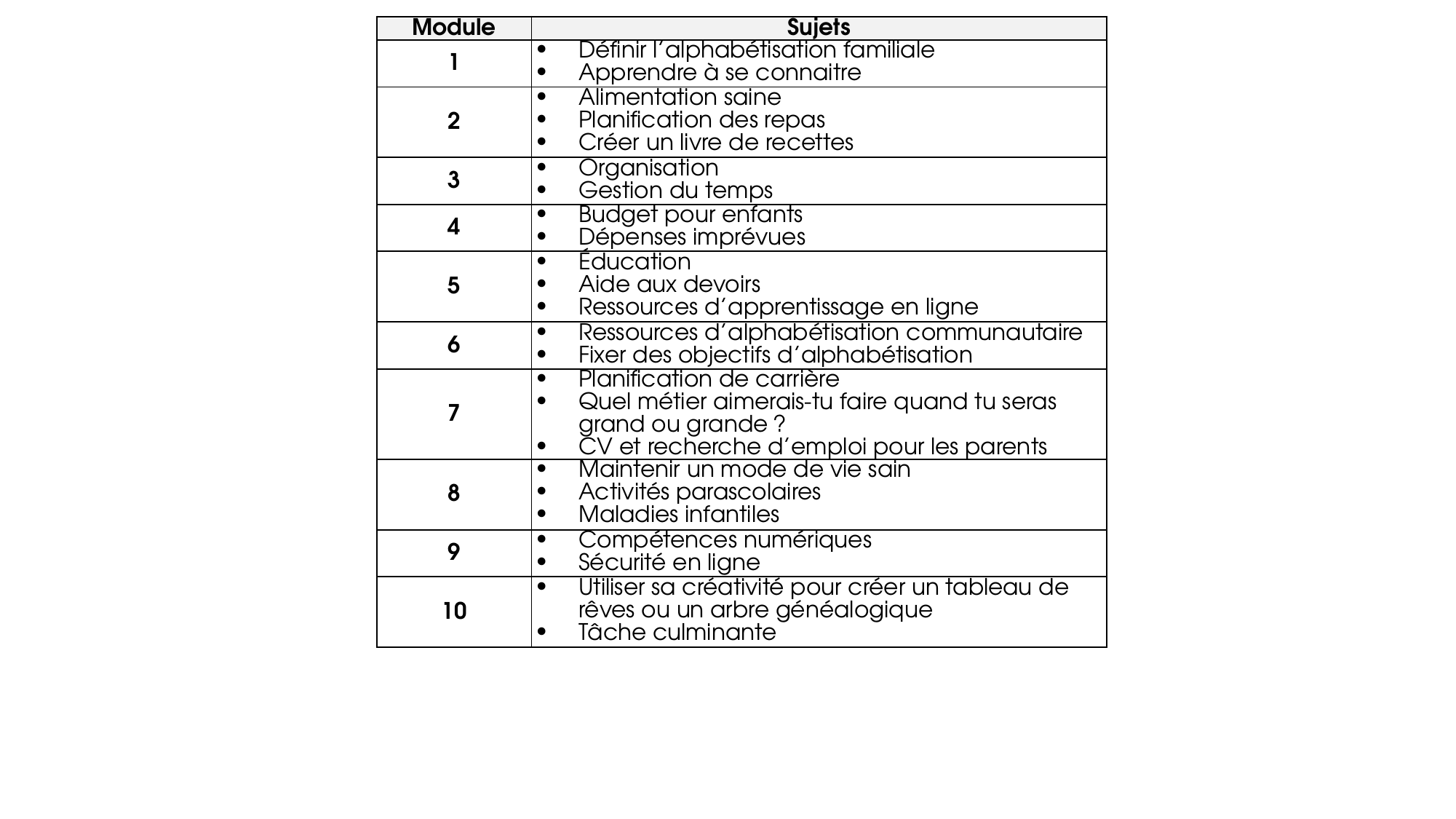

| Module | Sujets |
| --- | --- |
| 1 | Définir l’alphabétisation familiale Apprendre à se connaitre |
| 2 | Alimentation saine Planification des repas Créer un livre de recettes |
| 3 | Organisation Gestion du temps |
| 4 | Budget pour enfants Dépenses imprévues |
| 5 | Éducation Aide aux devoirs Ressources d’apprentissage en ligne |
| 6 | Ressources d’alphabétisation communautaire Fixer des objectifs d’alphabétisation |
| 7 | Planification de carrière Quel métier aimerais-tu faire quand tu seras grand ou grande ? CV et recherche d’emploi pour les parents |
| 8 | Maintenir un mode de vie sain Activités parascolaires Maladies infantiles |
| 9 | Compétences numériques Sécurité en ligne |
| 10 | Utiliser sa créativité pour créer un tableau de rêves ou un arbre généalogique Tâche culminante |